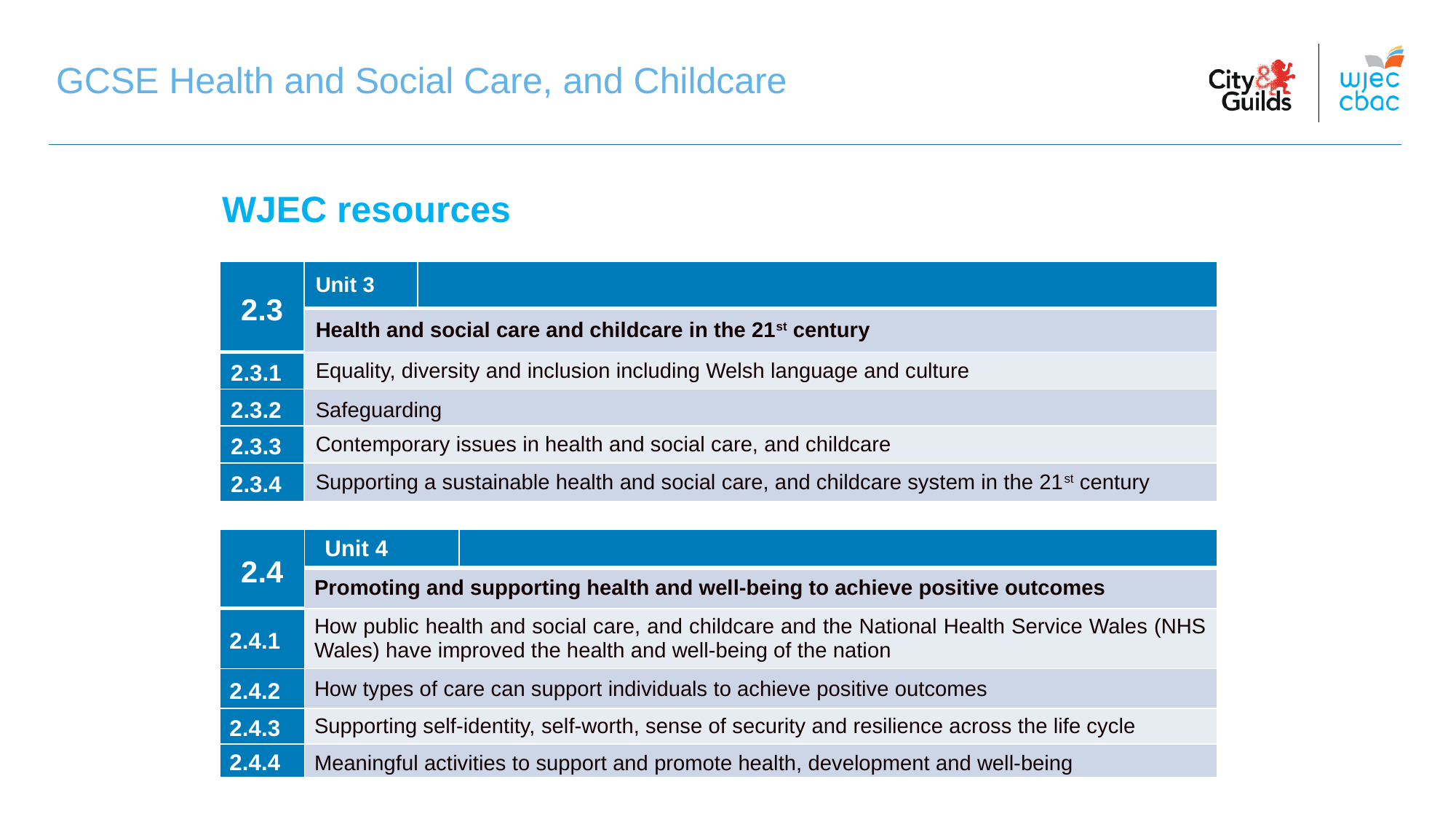

GCSE Health and Social Care, and Childcare
GCSE Health and Social Care, and Childcare
WJEC resources
| 2.3 | Unit 3 |  |
| --- | --- | --- |
|  | Health and social care and childcare in the 21st century |  |
| 2.3.1 | Equality, diversity and inclusion including Welsh language and culture |  |
| 2.3.2 | Safeguarding |  |
| 2.3.3 | Contemporary issues in health and social care, and childcare |  |
| 2.3.4 | Supporting a sustainable health and social care, and childcare system in the 21st century |  |

| 2.4 | Unit 4 |  |
| --- | --- | --- |
|  | Promoting and supporting health and well-being to achieve positive outcomes |  |
| 2.4.1 | How public health and social care, and childcare and the National Health Service Wales (NHS Wales) have improved the health and well-being of the nation |  |
| 2.4.2 | How types of care can support individuals to achieve positive outcomes |  |
| 2.4.3 | Supporting self-identity, self-worth, sense of security and resilience across the life cycle |  |
| 2.4.4 | Meaningful activities to support and promote health, development and well-being |  |